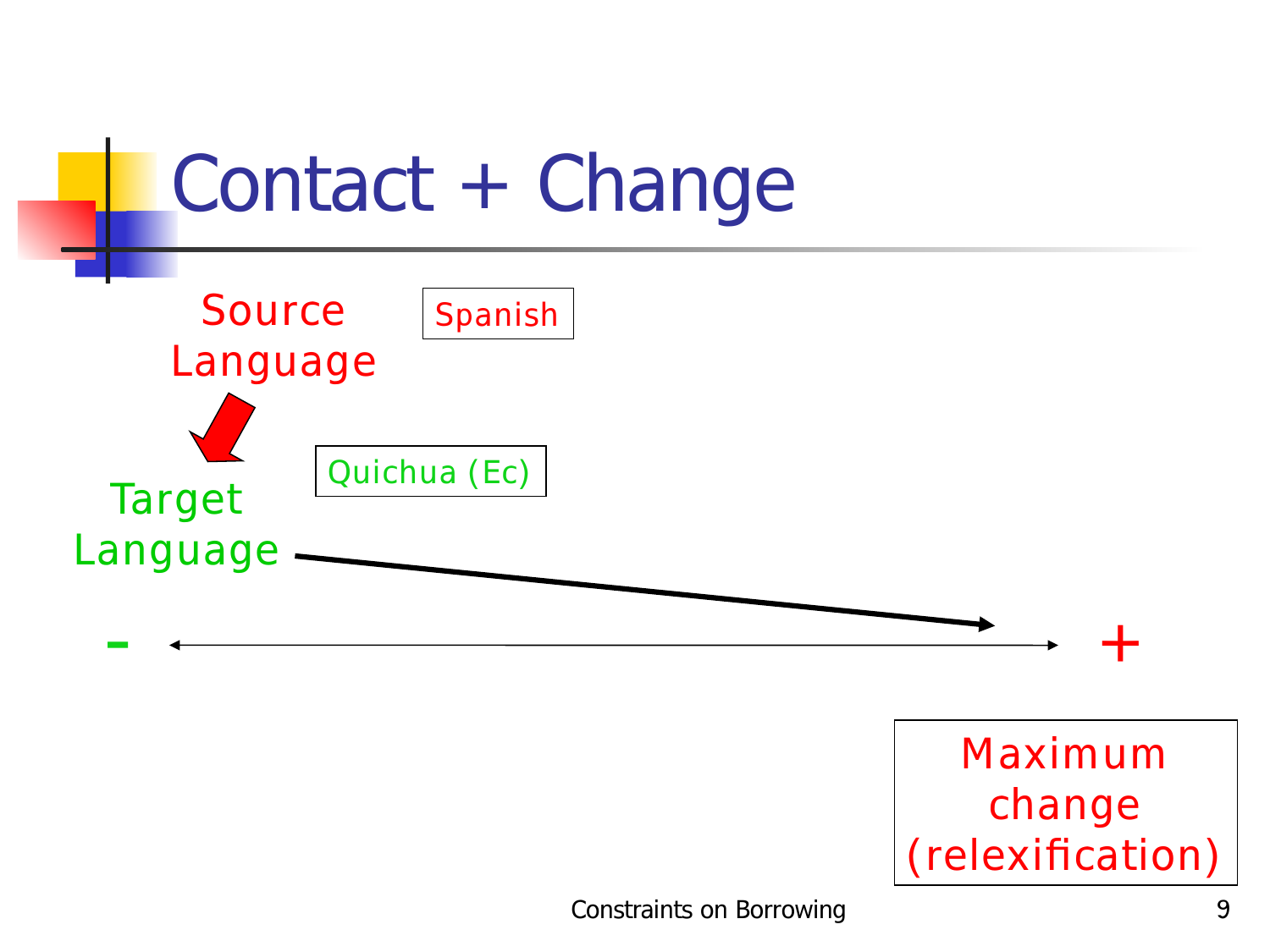

# Contact + Change
Source
Language
Spanish

Quichua (Ec)
Target
Language

-
+

Maximum
change
(relexification)
Constraints on Borrowing
9